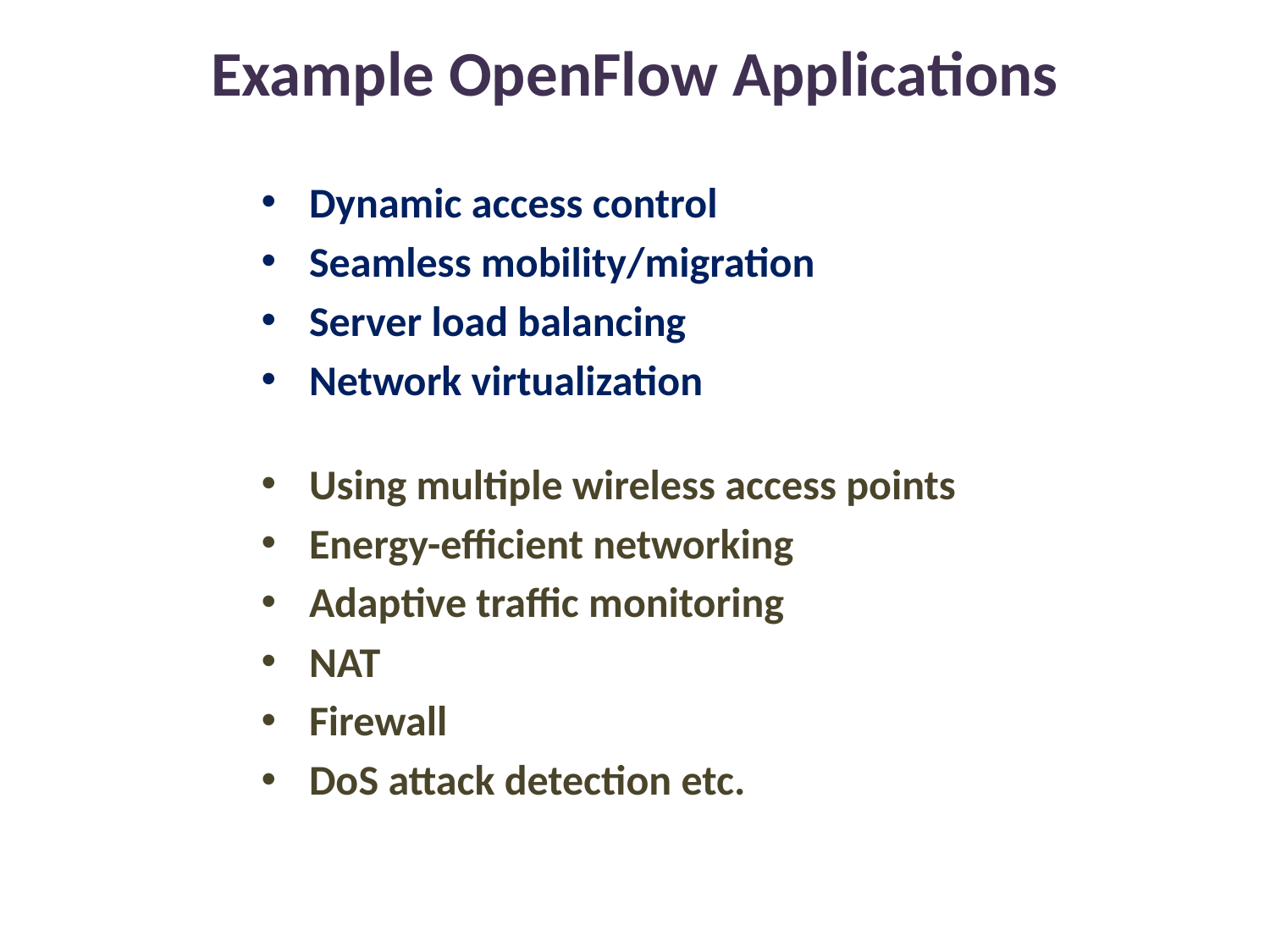

# Example OpenFlow Applications
Dynamic access control
Seamless mobility/migration
Server load balancing
Network virtualization

Using multiple wireless access points
Energy-efficient networking
Adaptive traffic monitoring
NAT
Firewall
DoS attack detection etc.